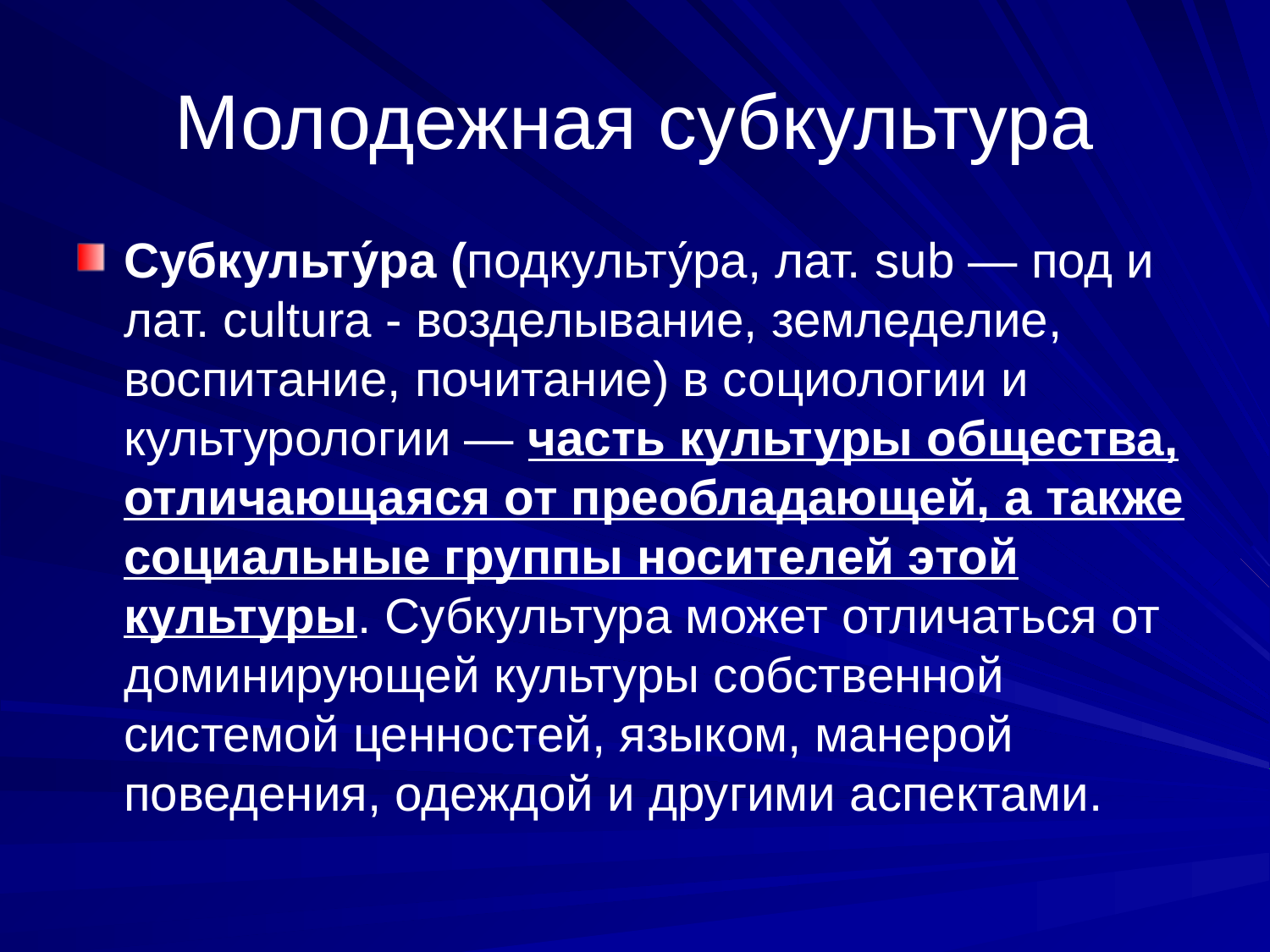

# Молодежная субкультура
Субкульту́ра (подкульту́ра, лат. sub — под и лат. cultura - возделывание, земледелие, воспитание, почитание) в социологии и культурологии — часть культуры общества, отличающаяся от преобладающей, а также социальные группы носителей этой культуры. Субкультура может отличаться от доминирующей культуры собственной системой ценностей, языком, манерой поведения, одеждой и другими аспектами.